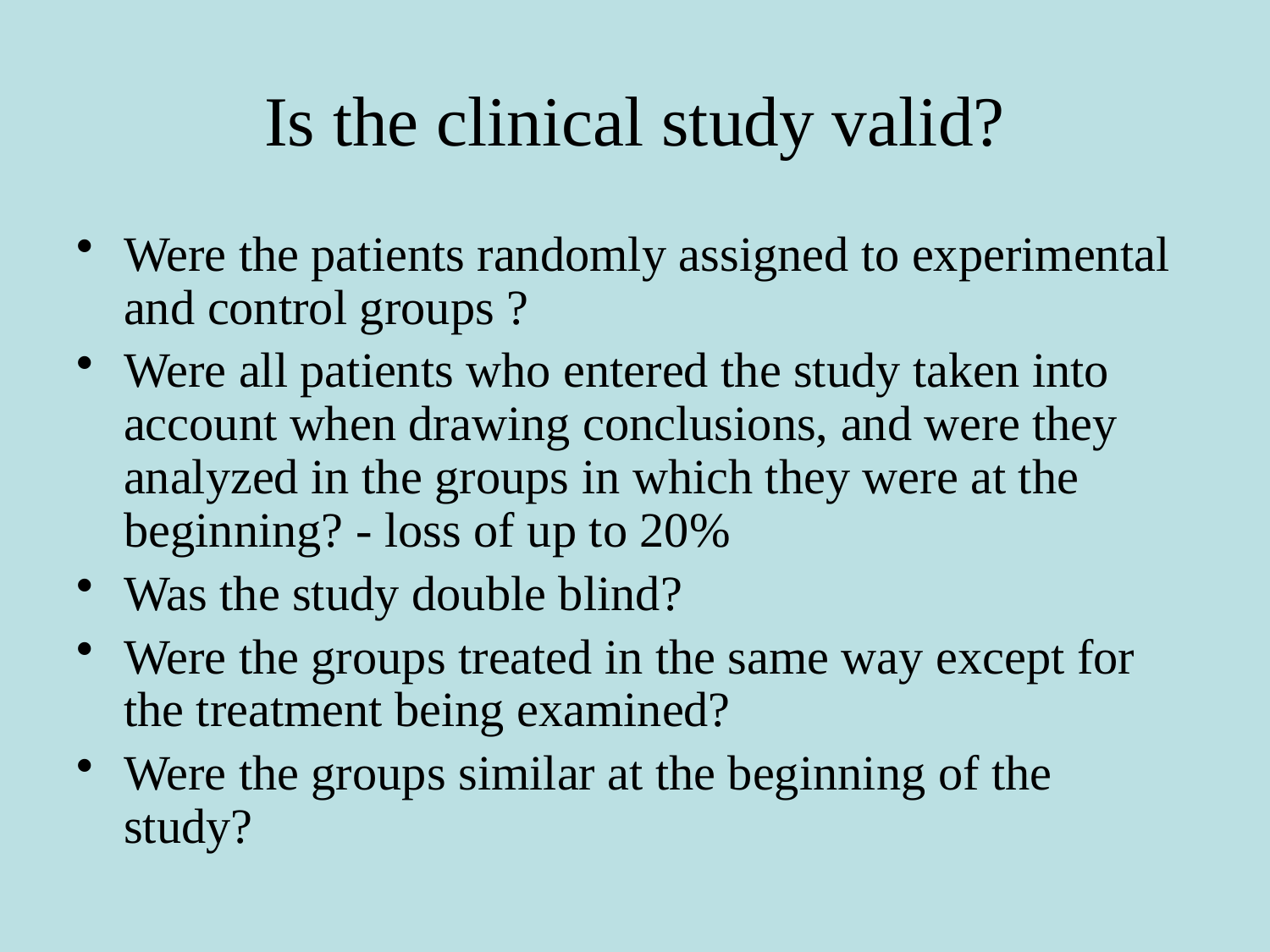

# Is the clinical study valid?
Were the patients randomly assigned to experimental and control groups ?
Were all patients who entered the study taken into account when drawing conclusions, and were they analyzed in the groups in which they were at the beginning? - loss of up to 20%
Was the study double blind?
Were the groups treated in the same way except for the treatment being examined?
Were the groups similar at the beginning of the study?